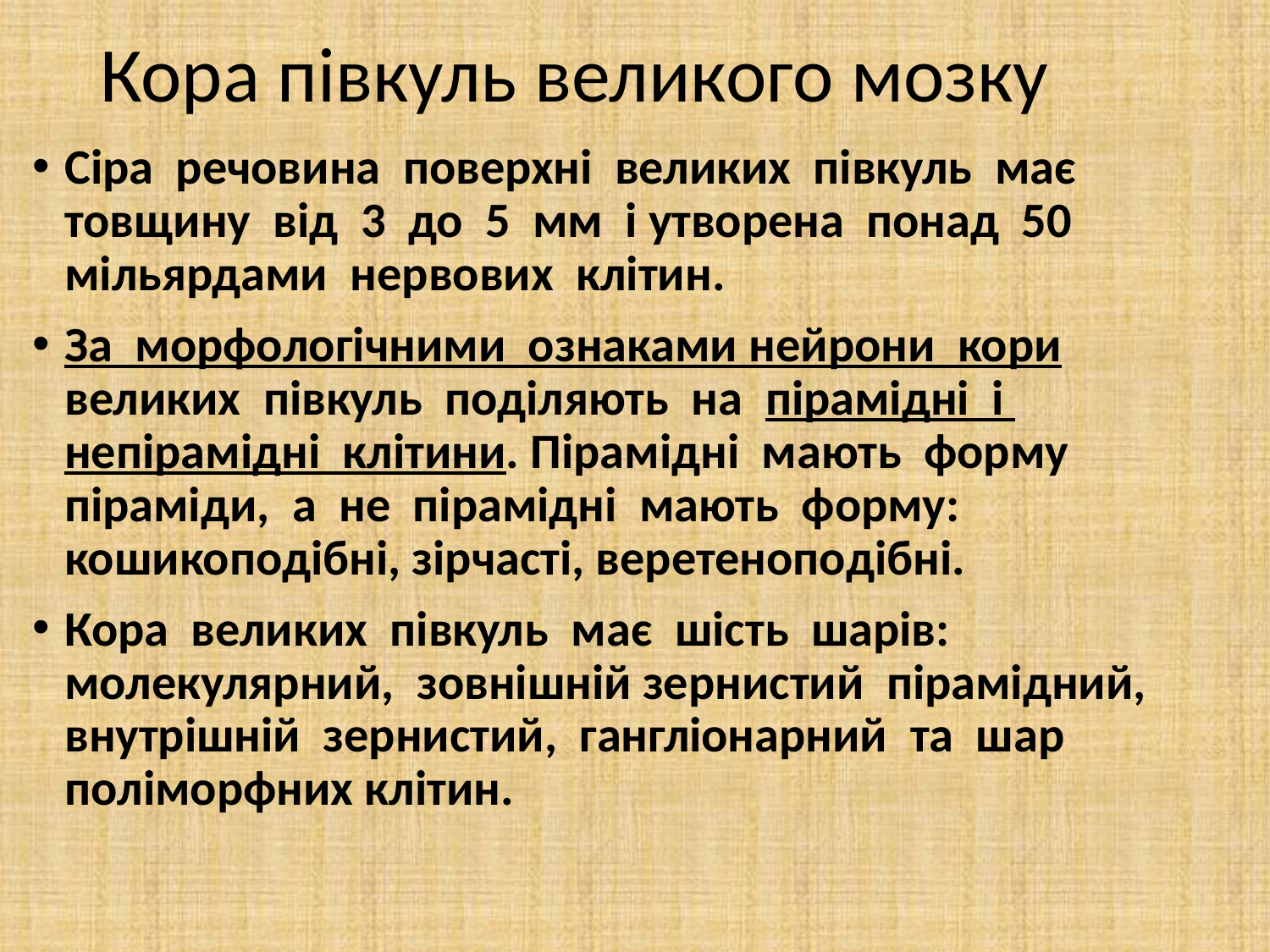

Кора півкуль великого мозку
Сіра  речовина  поверхні  великих  півкуль  має  товщину  від  3  до  5  мм  і утворена  понад  50  мільярдами  нервових  клітин.
За  морфологічними  ознаками нейрони  кори  великих  півкуль  поділяють  на  пірамідні  і  непірамідні  клітини. Пірамідні  мають  форму  піраміди,  а  не  пірамідні  мають  форму:  кошикоподібні, зірчасті, веретеноподібні.
Кора  великих  півкуль  має  шість  шарів:  молекулярний,  зовнішній зернистий  пірамідний,  внутрішній  зернистий,  гангліонарний  та  шар поліморфних клітин.